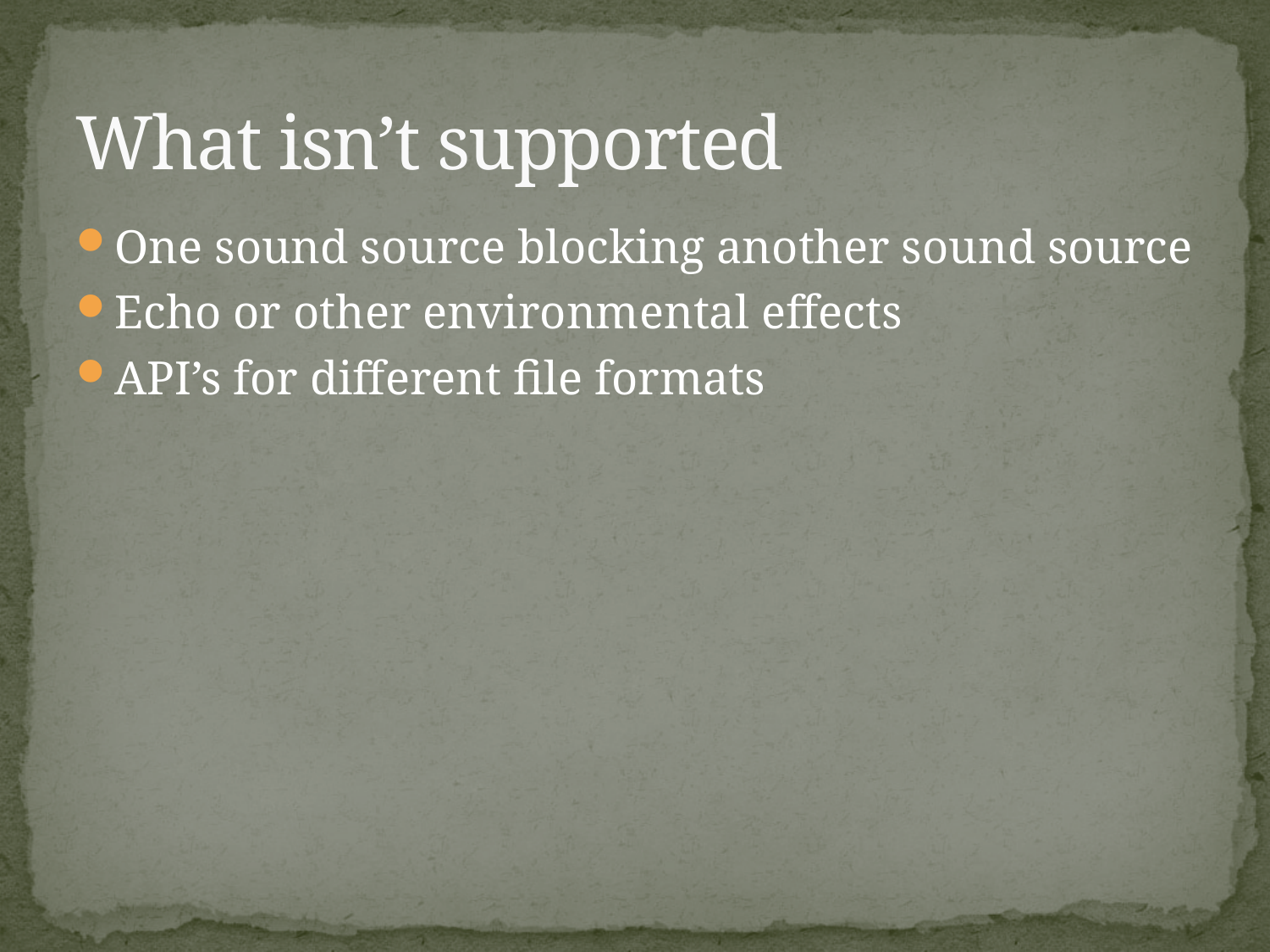

# What isn’t supported
One sound source blocking another sound source
Echo or other environmental effects
API’s for different file formats